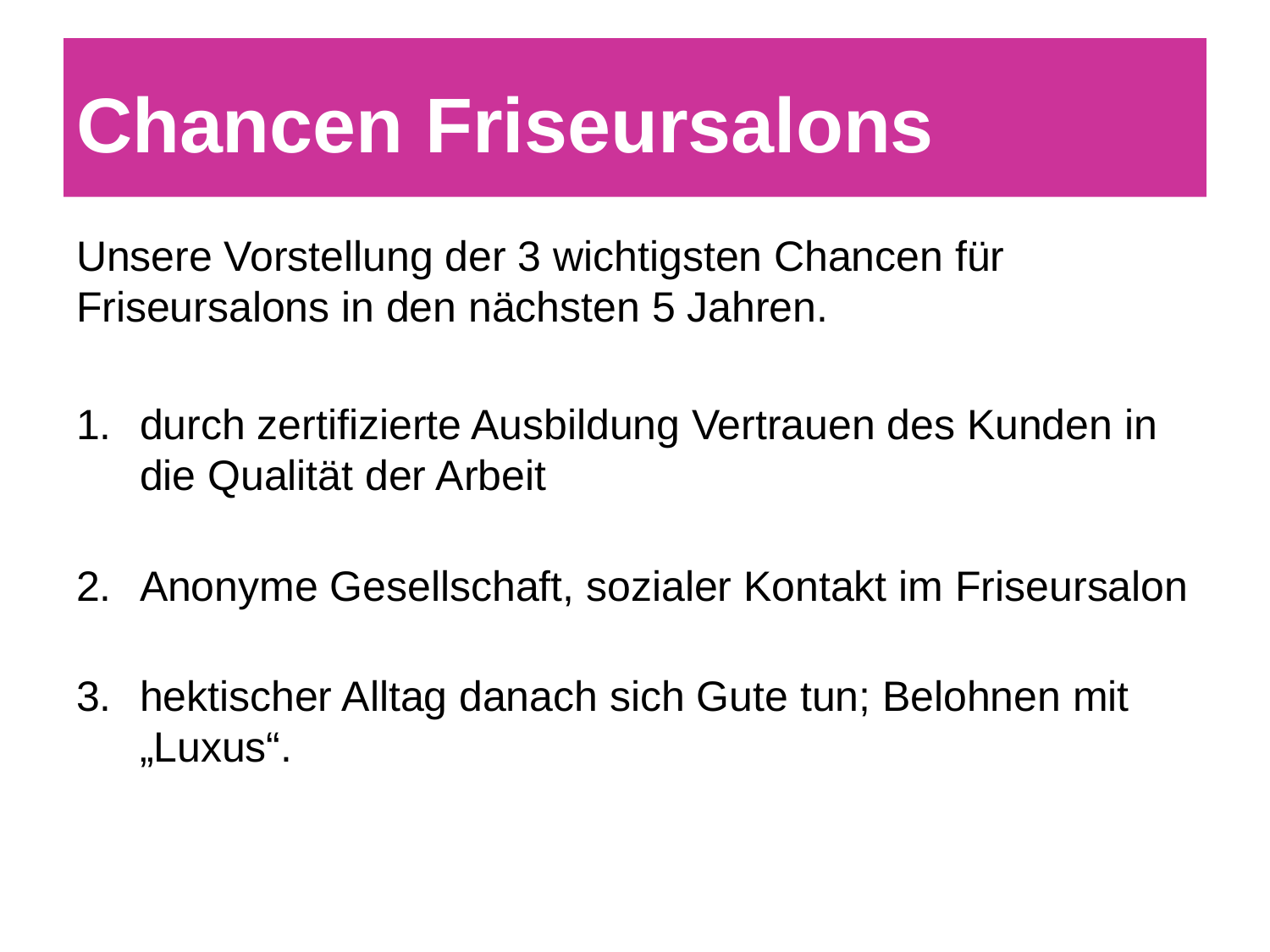

# Chancen Friseursalons
Unsere Vorstellung der 3 wichtigsten Chancen für Friseursalons in den nächsten 5 Jahren.

durch zertifizierte Ausbildung Vertrauen des Kunden in die Qualität der Arbeit
Anonyme Gesellschaft, sozialer Kontakt im Friseursalon
hektischer Alltag danach sich Gute tun; Belohnen mit „Luxus“.